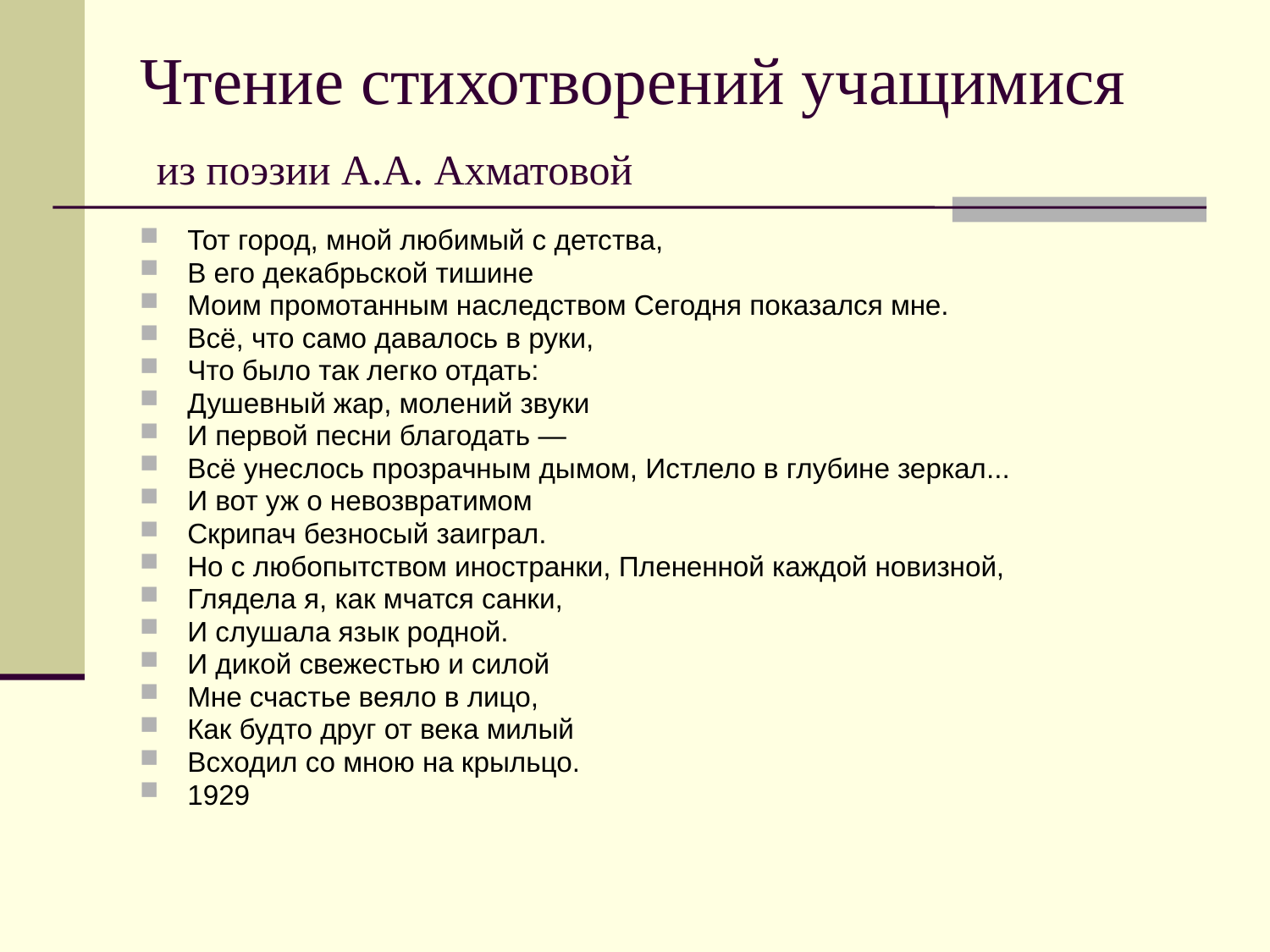

# Чтение стихотворений учащимися из поэзии А.А. Ахматовой
Тот город, мной любимый с детства,
В его декабрьской тишине
Моим промотанным наследством Сегодня показался мне.
Всё, что само давалось в руки,
Что было так легко отдать:
Душевный жар, молений звуки
И первой песни благодать —
Всё унеслось прозрачным дымом, Истлело в глубине зеркал...
И вот уж о невозвратимом
Скрипач безносый заиграл.
Но с любопытством иностранки, Плененной каждой новизной,
Глядела я, как мчатся санки,
И слушала язык родной.
И дикой свежестью и силой
Мне счастье веяло в лицо,
Как будто друг от века милый
Всходил со мною на крыльцо.
1929